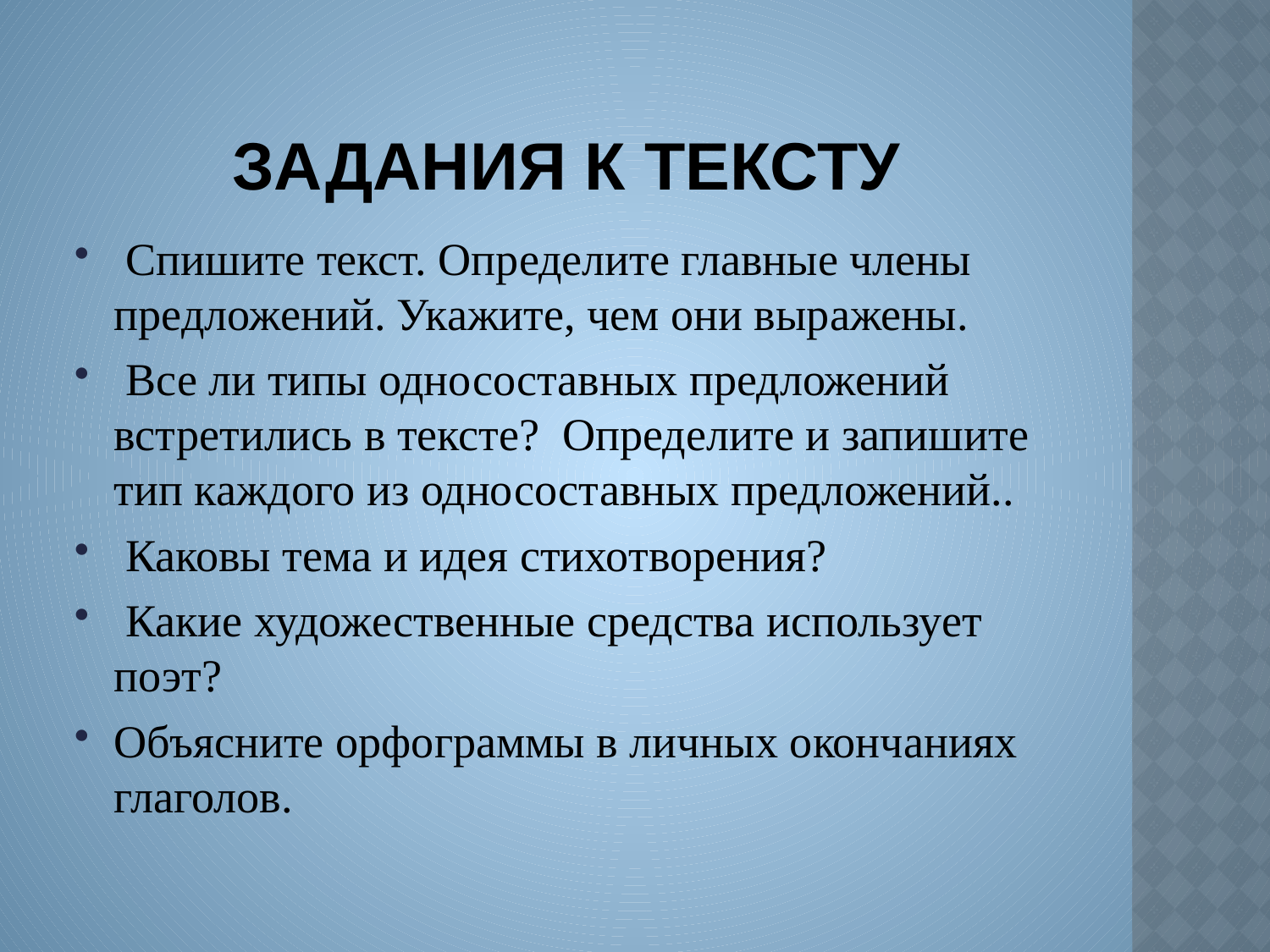

# Задания к тексту
 Спишите текст. Определите главные члены предложений. Укажите, чем они выражены.
 Все ли типы односоставных предложений встретились в тексте?  Определите и запишите  тип каждого из односоставных предложений..
 Каковы тема и идея стихотворения?
 Какие художественные средства использует поэт?
Объясните орфограммы в личных окончаниях глаголов.